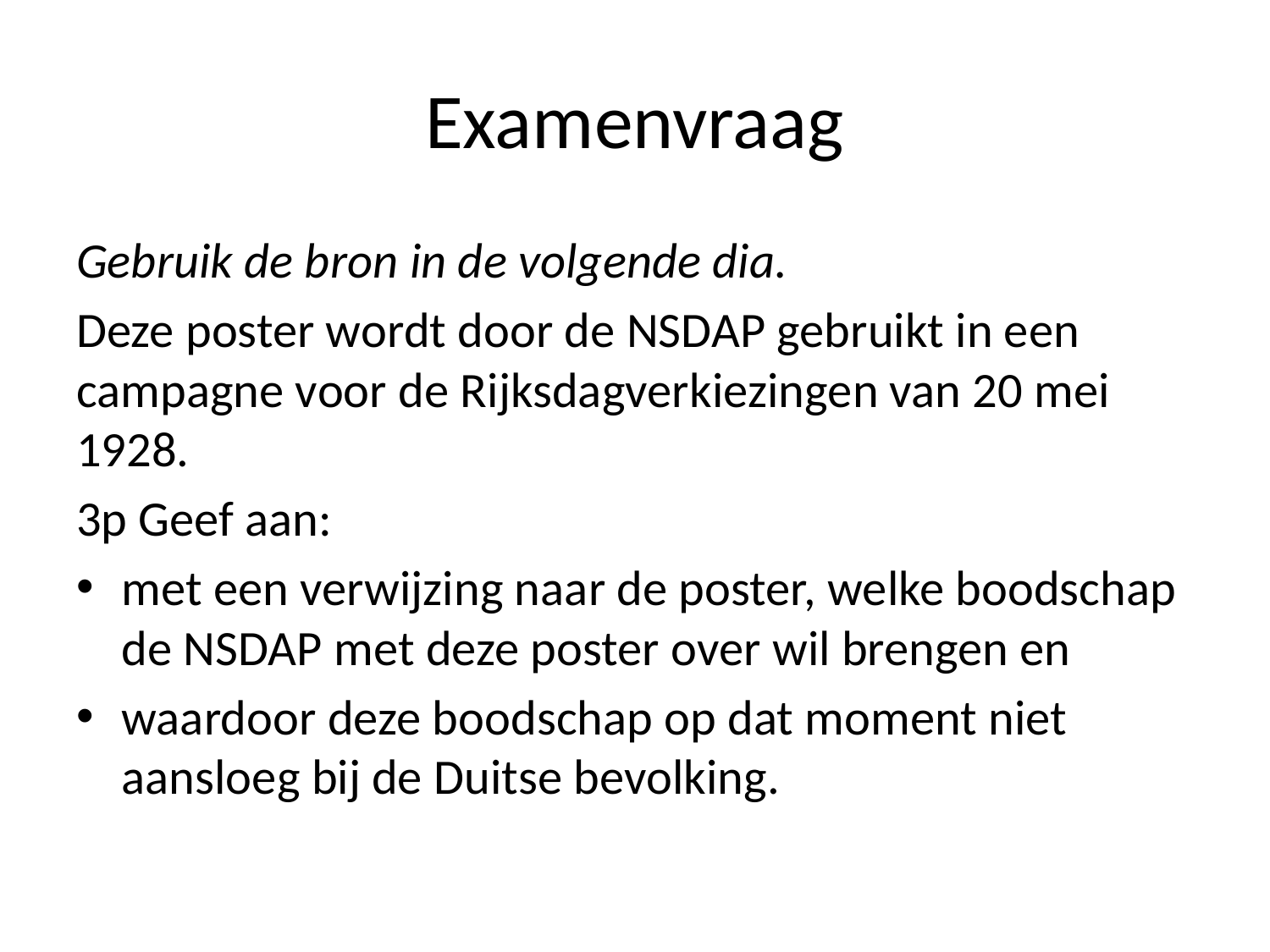

# Examenvraag
Gebruik de bron in de volgende dia.
Deze poster wordt door de NSDAP gebruikt in een campagne voor de Rijksdagverkiezingen van 20 mei 1928.
3p Geef aan:
met een verwijzing naar de poster, welke boodschap de NSDAP met deze poster over wil brengen en
waardoor deze boodschap op dat moment niet aansloeg bij de Duitse bevolking.